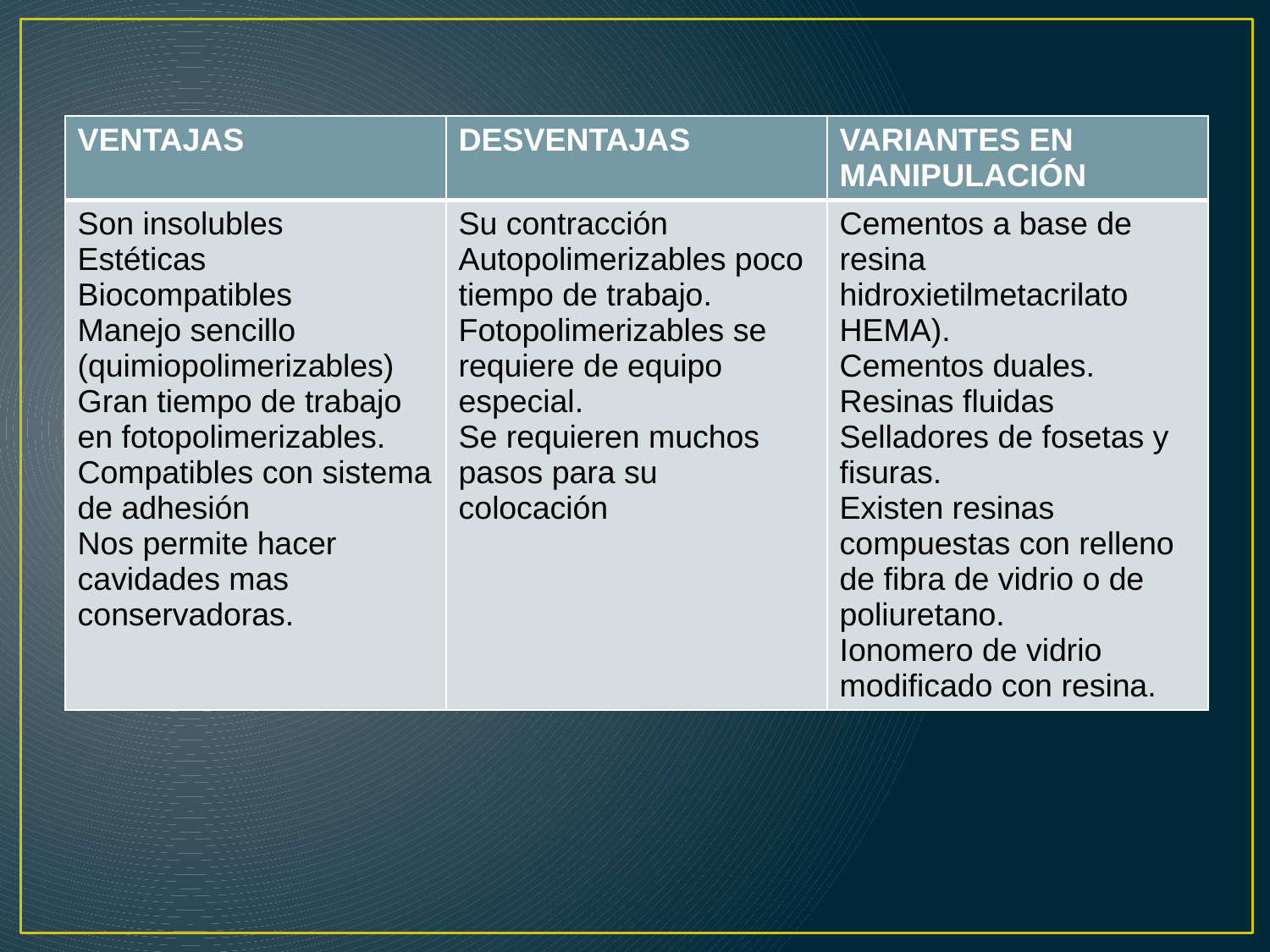

#
| VENTAJAS | DESVENTAJAS | VARIANTES EN MANIPULACIÓN |
| --- | --- | --- |
| Son insolubles Estéticas Biocompatibles Manejo sencillo (quimiopolimerizables) Gran tiempo de trabajo en fotopolimerizables. Compatibles con sistema de adhesión Nos permite hacer cavidades mas conservadoras. | Su contracción Autopolimerizables poco tiempo de trabajo. Fotopolimerizables se requiere de equipo especial. Se requieren muchos pasos para su colocación | Cementos a base de resina hidroxietilmetacrilato HEMA). Cementos duales. Resinas fluidas Selladores de fosetas y fisuras. Existen resinas compuestas con relleno de fibra de vidrio o de poliuretano. Ionomero de vidrio modificado con resina. |